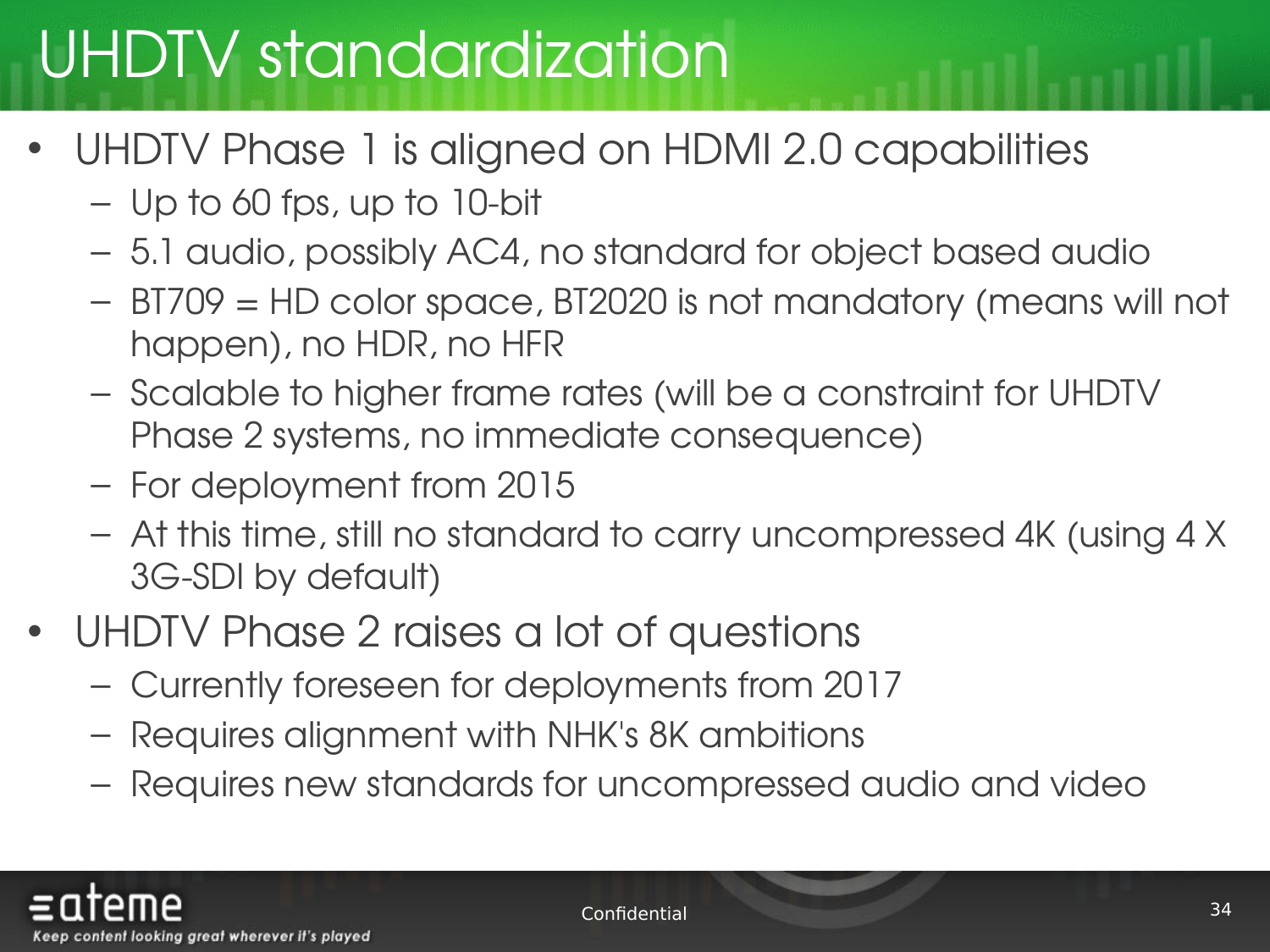

UHDTV standardization
UHDTV Phase 1 is aligned on HDMI 2.0 capabilities
Up to 60 fps, up to 10-bit
5.1 audio, possibly AC4, no standard for object based audio
BT709 = HD color space, BT2020 is not mandatory (means will not happen), no HDR, no HFR
Scalable to higher frame rates (will be a constraint for UHDTV Phase 2 systems, no immediate consequence)
For deployment from 2015
At this time, still no standard to carry uncompressed 4K (using 4 X 3G-SDI by default)
UHDTV Phase 2 raises a lot of questions
Currently foreseen for deployments from 2017
Requires alignment with NHK's 8K ambitions
Requires new standards for uncompressed audio and video